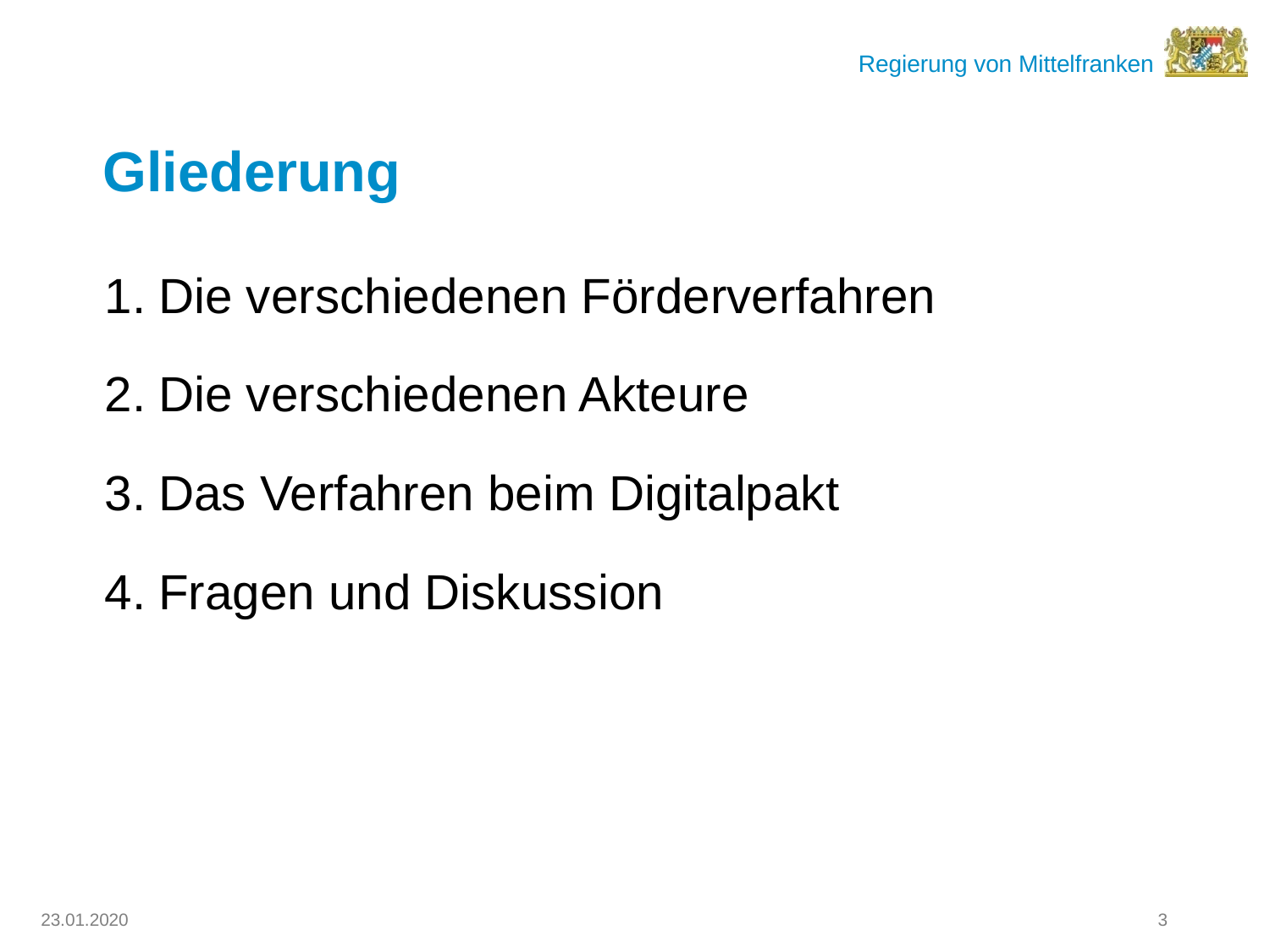

# Gliederung
Die verschiedenen Förderverfahren
Die verschiedenen Akteure
Das Verfahren beim Digitalpakt
Fragen und Diskussion

3